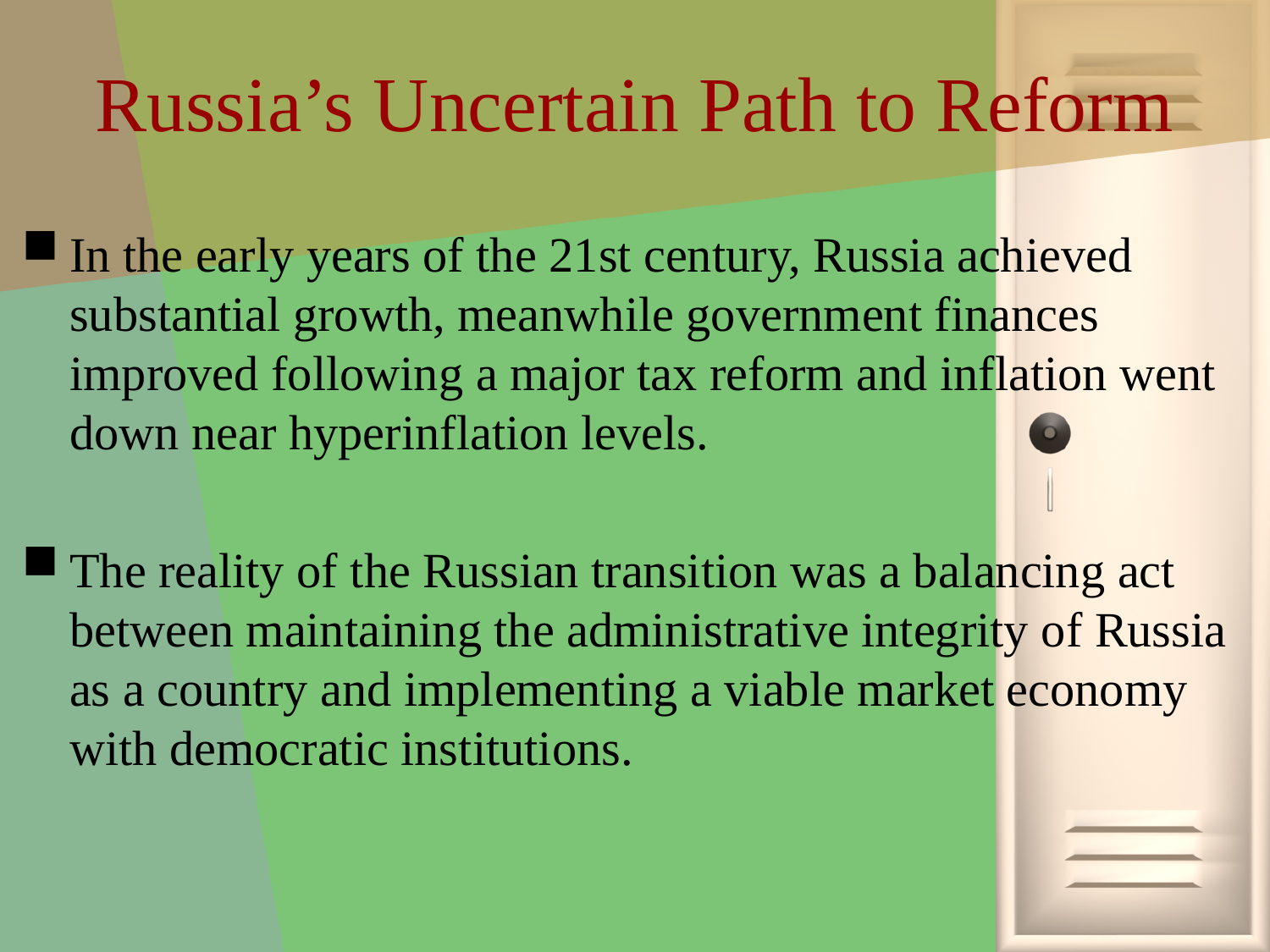

# Russia’s Uncertain Path to Reform
In the early years of the 21st century, Russia achieved substantial growth, meanwhile government finances improved following a major tax reform and inflation went down near hyperinflation levels.

The reality of the Russian transition was a balancing act between maintaining the administrative integrity of Russia as a country and implementing a viable market economy with democratic institutions.